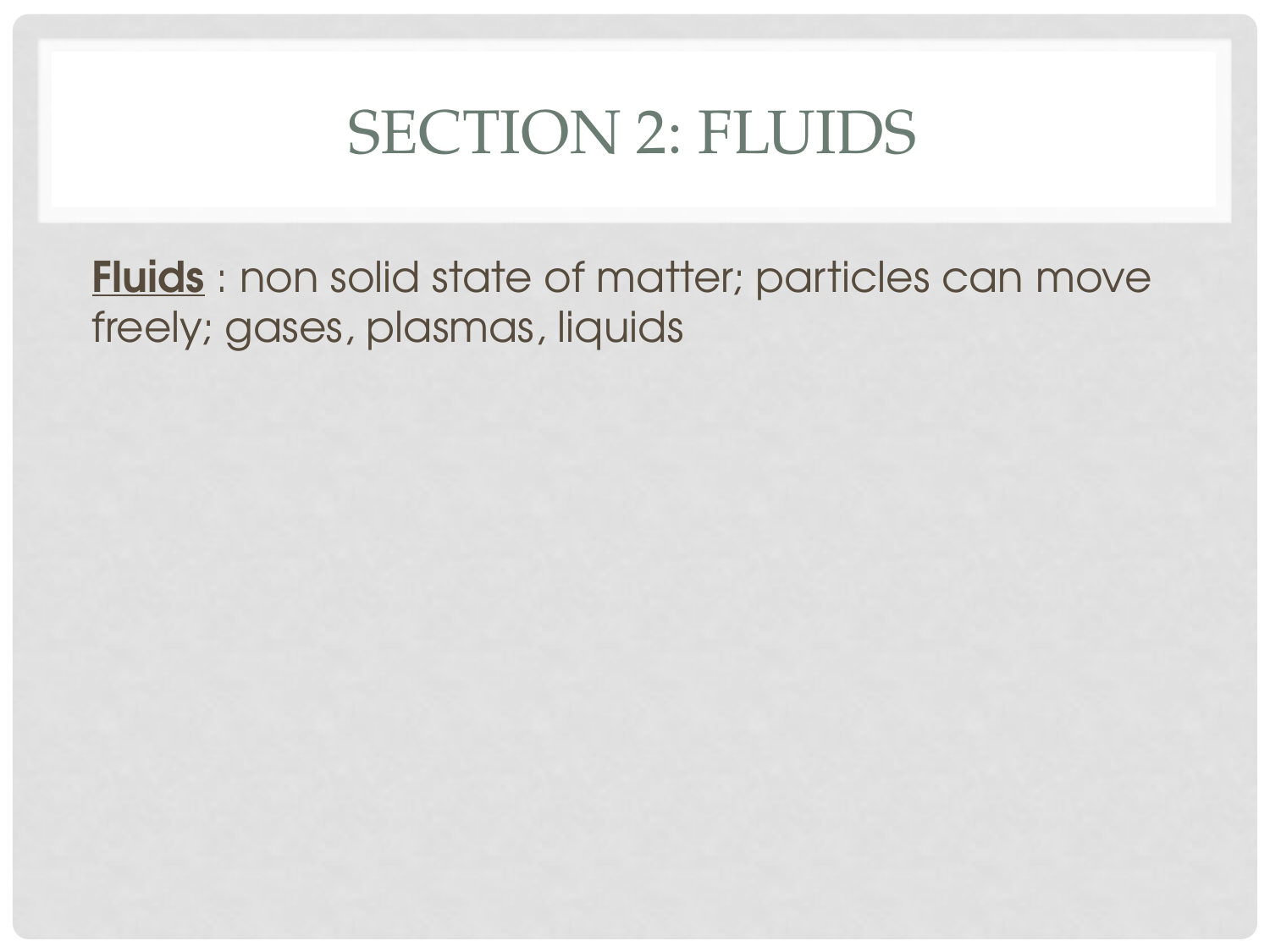

# Section 2: Fluids
Fluids : non solid state of matter; particles can move freely; gases, plasmas, liquids